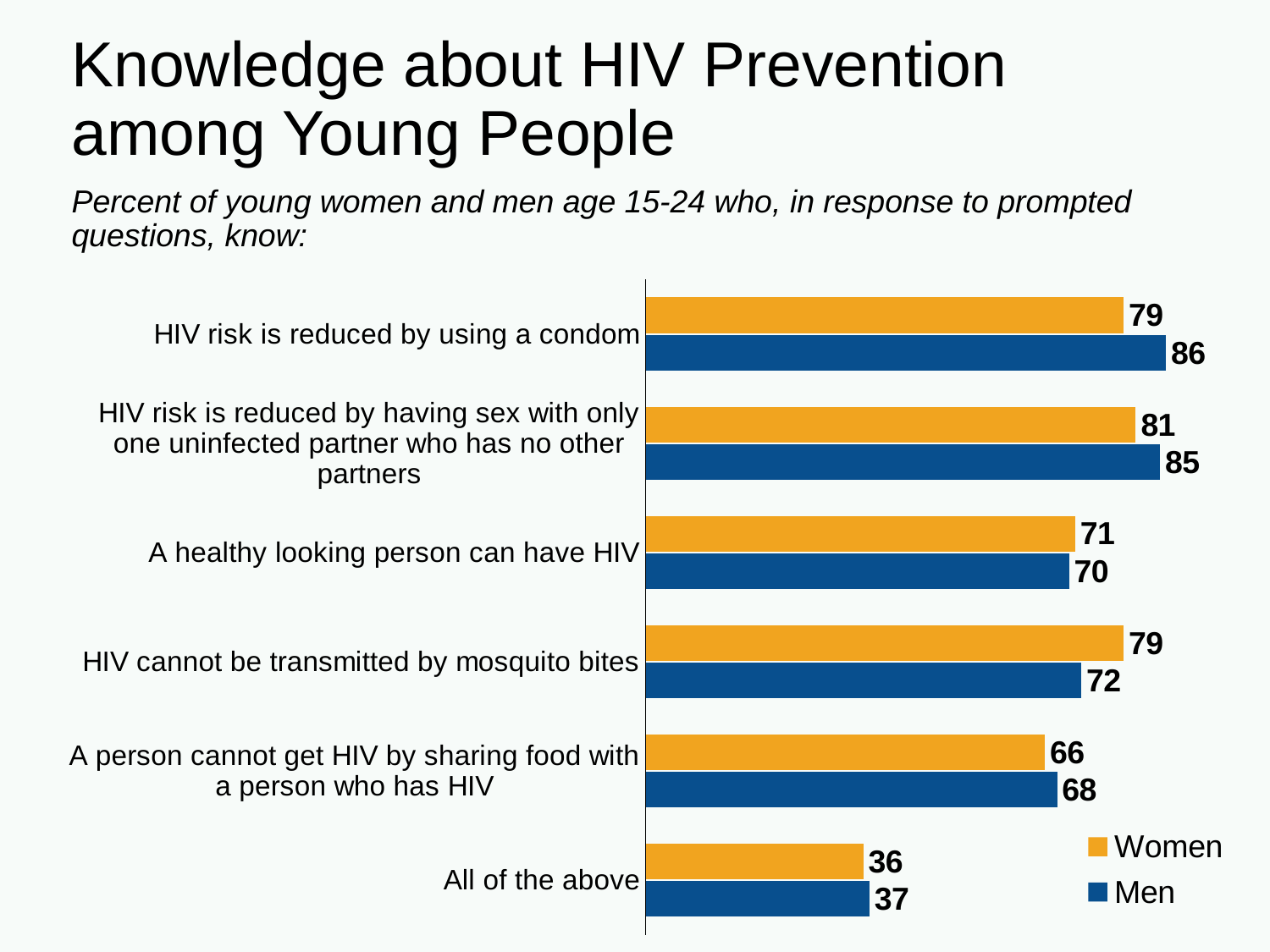

# Knowledge about HIV Prevention among Young People
Percent of young women and men age 15-24 who, in response to prompted questions, know:

### Chart

| Category | Men | Women |
|---|---|---|
| All of the above | 37.0 | 36.0 |
| A person cannot get HIV by sharing food with a person who has HIV | 68.0 | 66.0 |
| HIV cannot be transmitted by mosquito bites | 72.0 | 79.0 |
| A healthy looking person can have HIV | 70.0 | 71.0 |
| HIV risk is reduced by having sex with only one uninfected partner who has no other partners | 85.0 | 81.0 |
| HIV risk is reduced by using a condom | 86.0 | 79.0 |